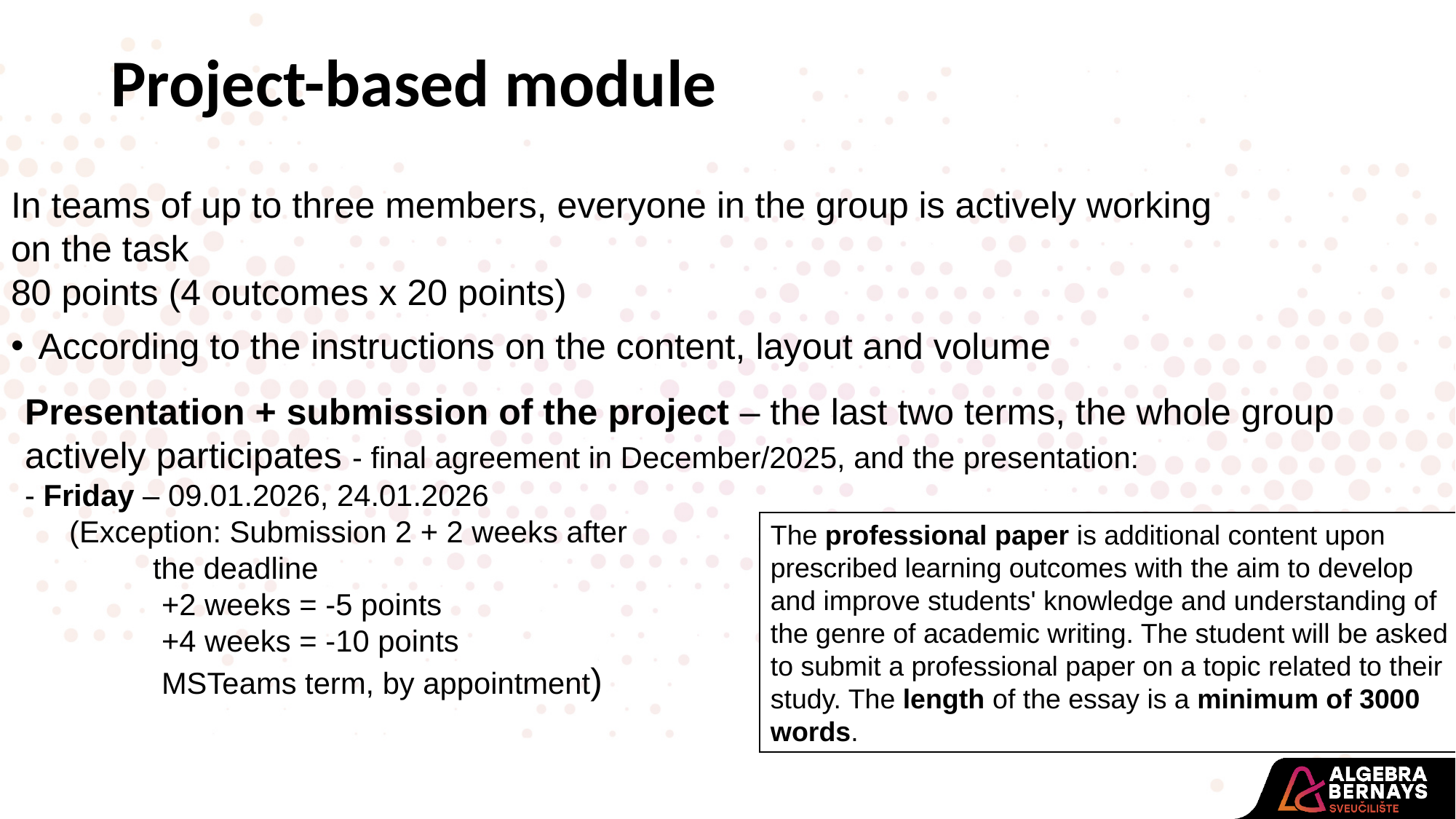

Project-based module
In teams of up to three members, everyone in the group is actively working on the task
80 points (4 outcomes x 20 points)
According to the instructions on the content, layout and volume
Presentation + submission of the project – the last two terms, the whole group actively participates - final agreement in December/2025, and the presentation:
- Friday – 09.01.2026, 24.01.2026
    (Exception: Submission 2 + 2 weeks after
              the deadline
	  +2 weeks = -5 points
	  +4 weeks = -10 points
	  MSTeams term, by appointment)
The professional paper is additional content upon prescribed learning outcomes with the aim to develop and improve students' knowledge and understanding of the genre of academic writing. The student will be asked to submit a professional paper on a topic related to their study. The length of the essay is a minimum of 3000 words.